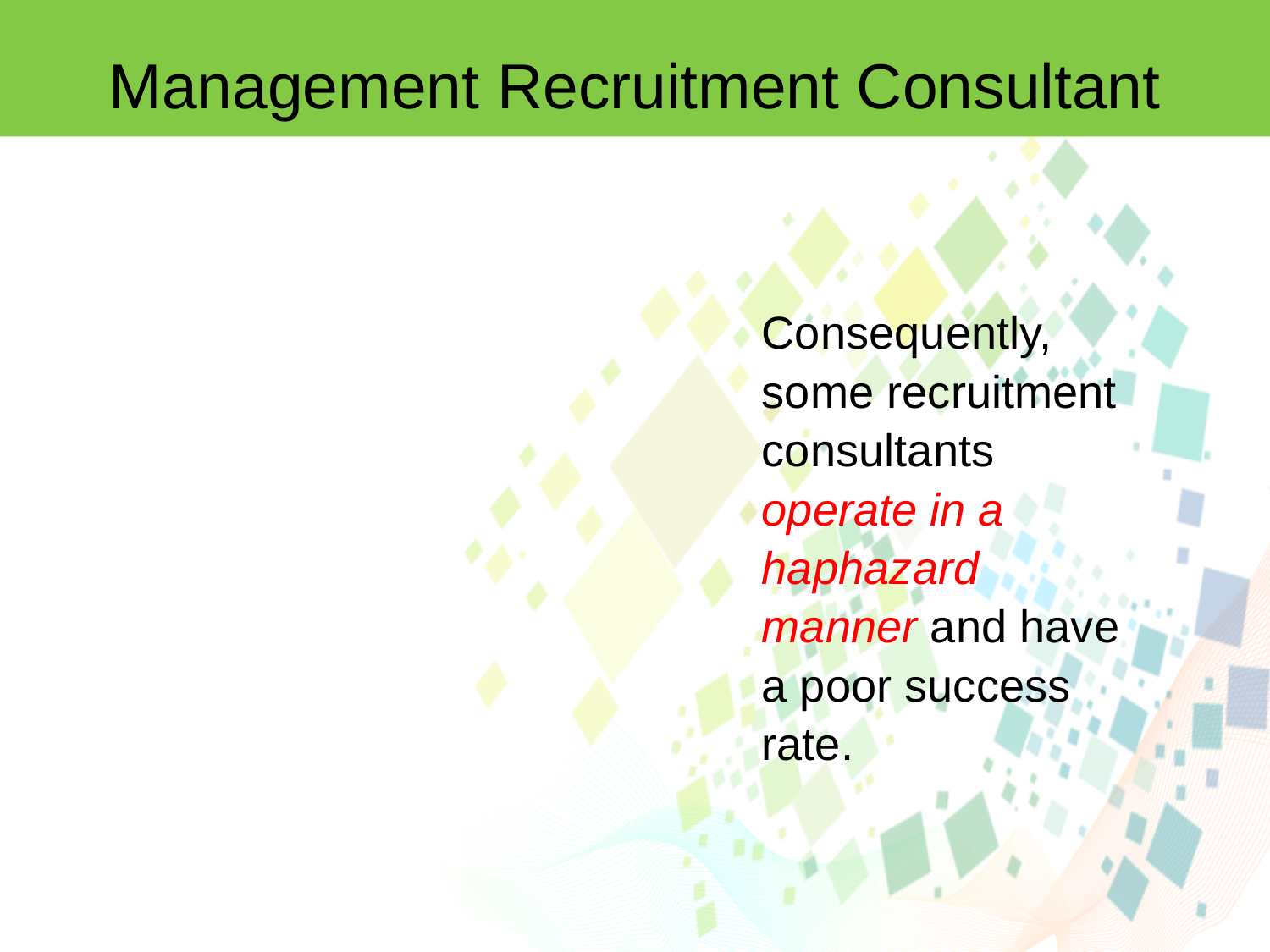

Management Recruitment Consultant
Consequently, some recruitment consultants operate in a haphazard manner and have a poor success rate.